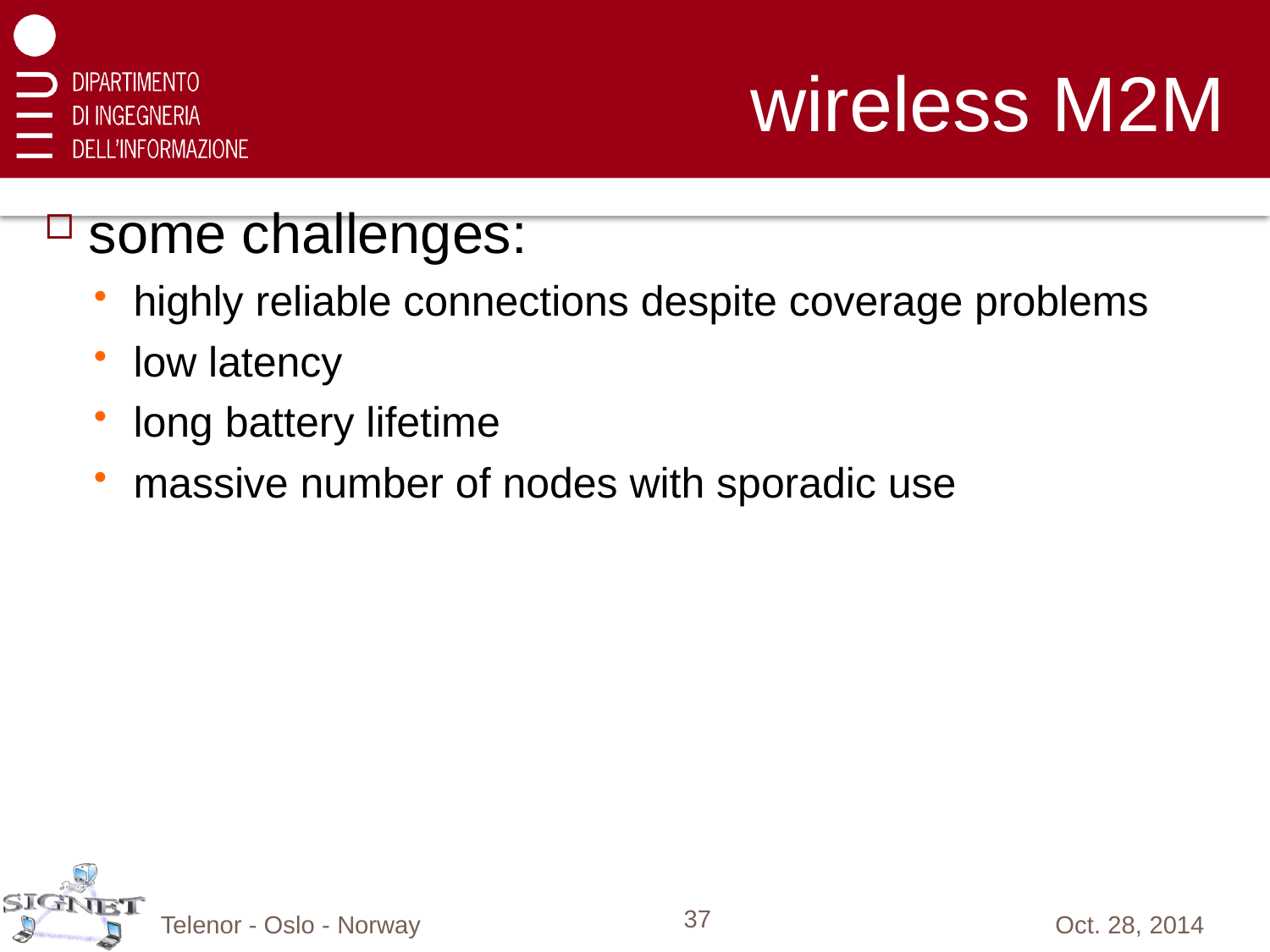

# wireless M2M
some challenges:
highly reliable connections despite coverage problems
low latency
long battery lifetime
massive number of nodes with sporadic use
Telenor - Oslo - Norway
37
Oct. 28, 2014